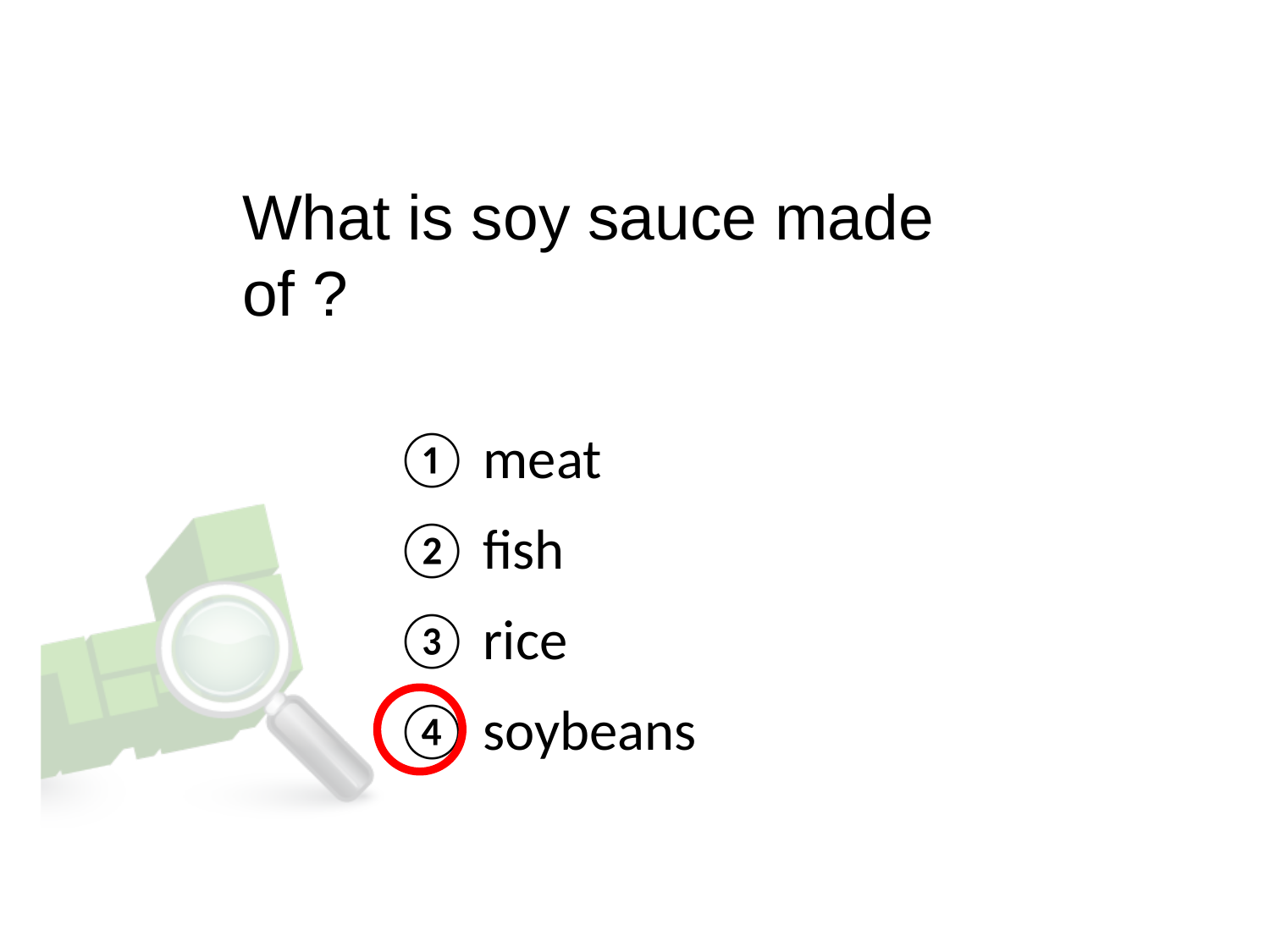

# What is soy sauce made of ?
① meat
② fish
③ rice
④ soybeans